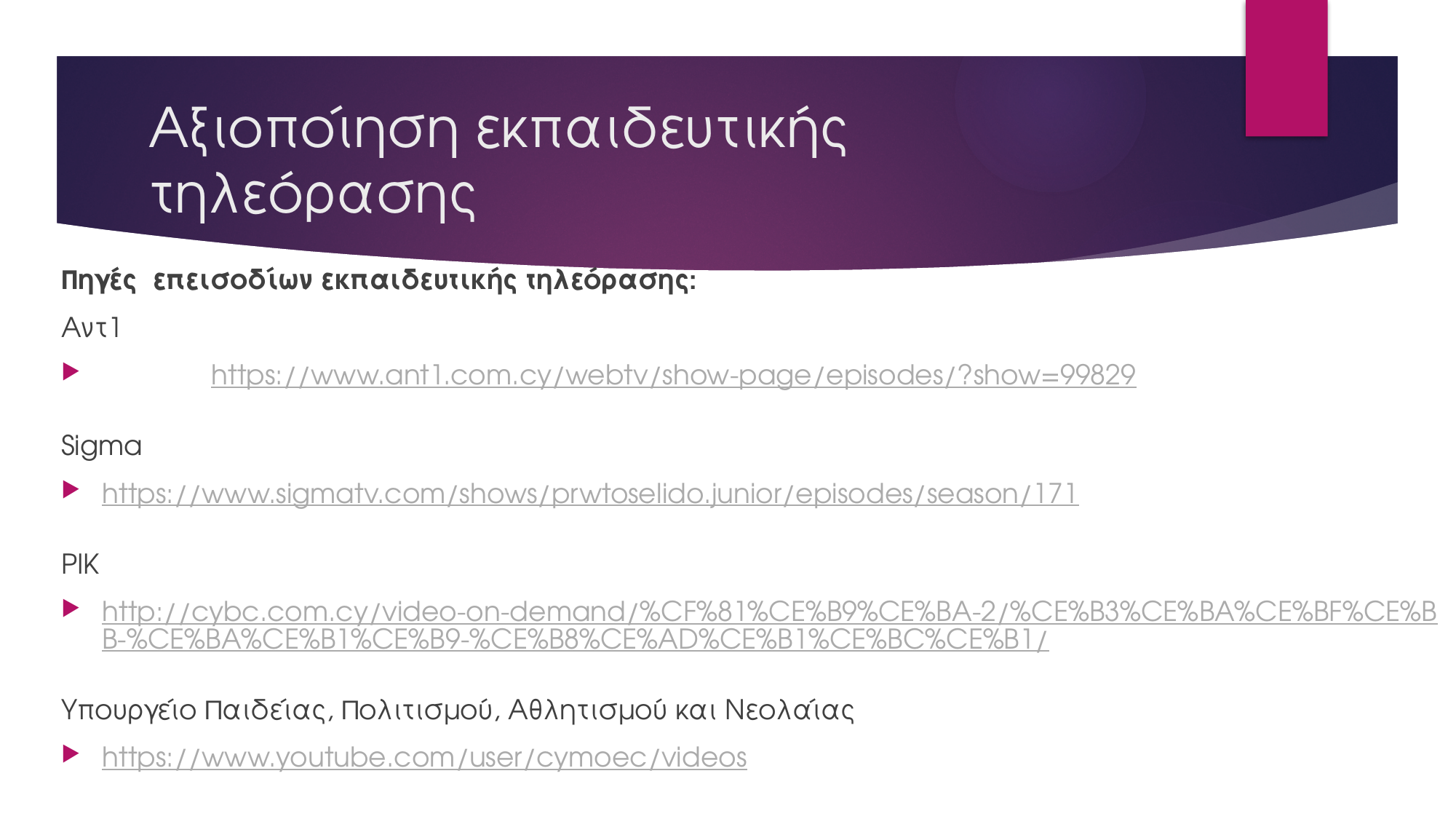

# Αξιοποίηση εκπαιδευτικής τηλεόρασης
Πηγές  επεισοδίων εκπαιδευτικής τηλεόρασης:
Αντ1
	https://www.ant1.com.cy/webtv/show-page/episodes/?show=99829

Sigma
https://www.sigmatv.com/shows/prwtoselido.junior/episodes/season/171

ΡΙΚ
http://cybc.com.cy/video-on-demand/%CF%81%CE%B9%CE%BA-2/%CE%B3%CE%BA%CE%BF%CE%BB-%CE%BA%CE%B1%CE%B9-%CE%B8%CE%AD%CE%B1%CE%BC%CE%B1/

Υπουργείο Παιδείας, Πολιτισμού, Αθλητισμού και Νεολαίας
https://www.youtube.com/user/cymoec/videos